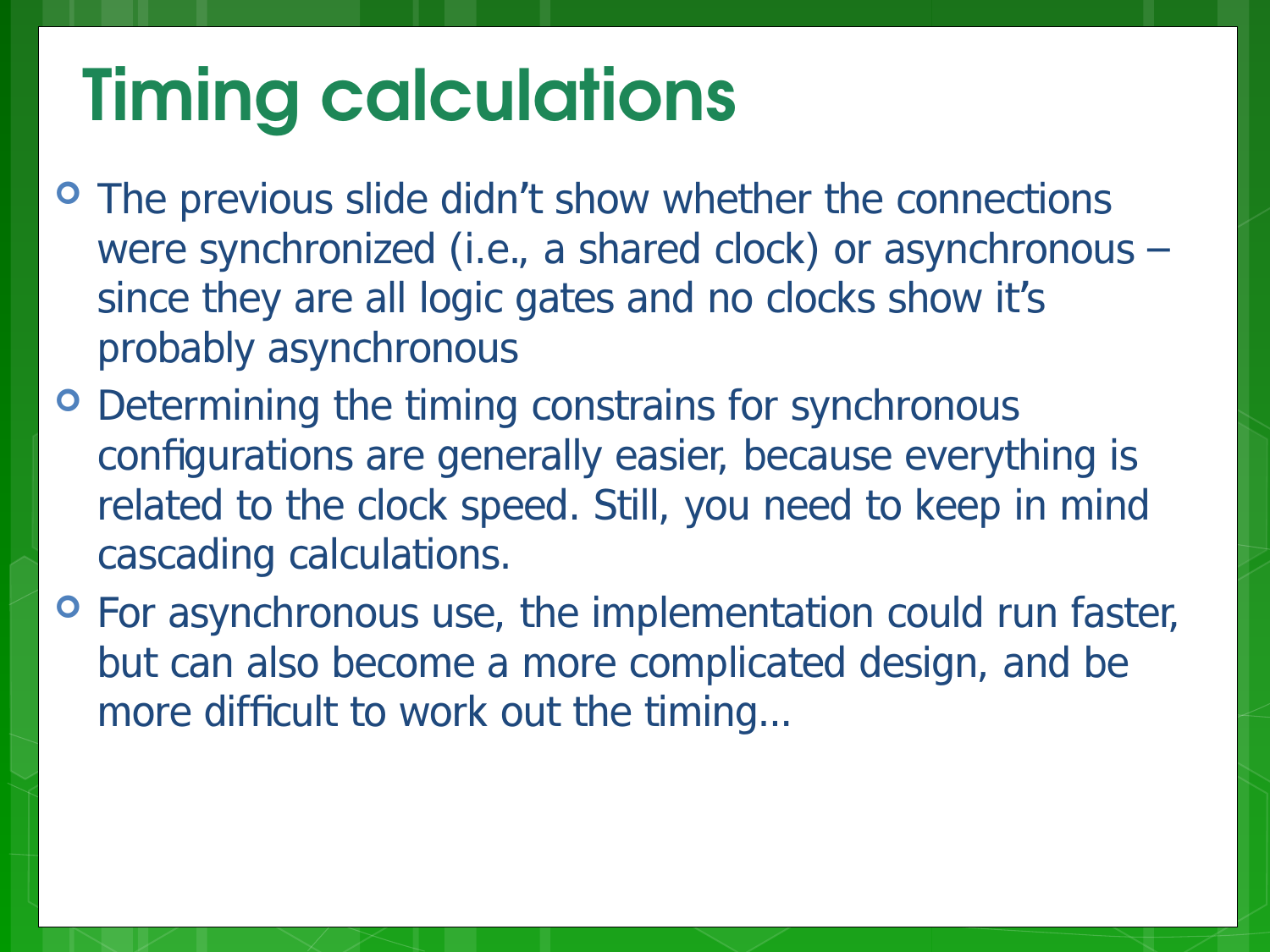

# Timing calculations
The previous slide didn’t show whether the connections were synchronized (i.e., a shared clock) or asynchronous –since they are all logic gates and no clocks show it’s probably asynchronous
Determining the timing constrains for synchronous configurations are generally easier, because everything is related to the clock speed. Still, you need to keep in mind cascading calculations.
For asynchronous use, the implementation could run faster, but can also become a more complicated design, and be more difficult to work out the timing…